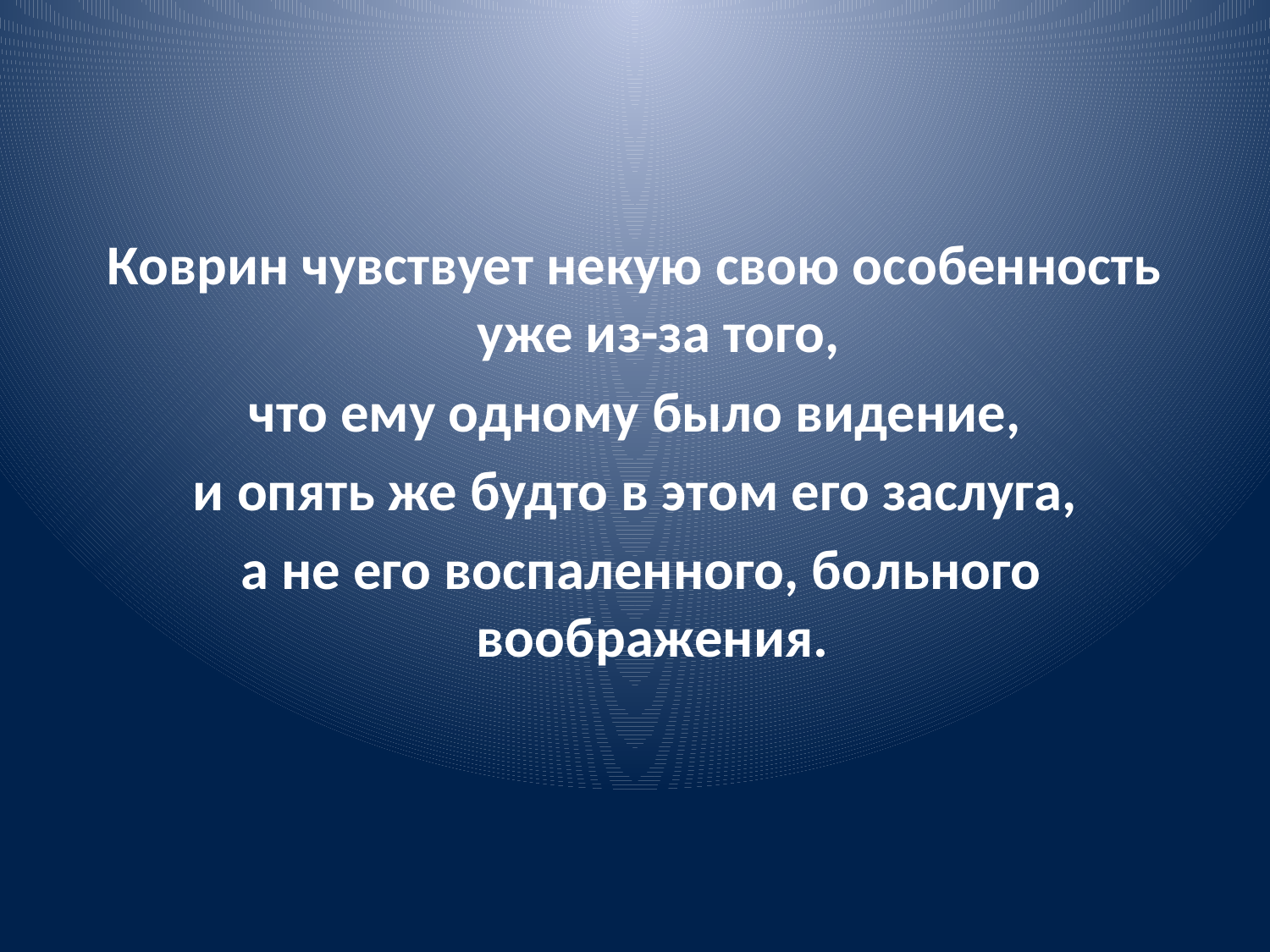

Коврин чувствует некую свою особенность уже из-за того,
 что ему одному было видение,
и опять же будто в этом его заслуга,
 а не его воспаленного, больного воображения.